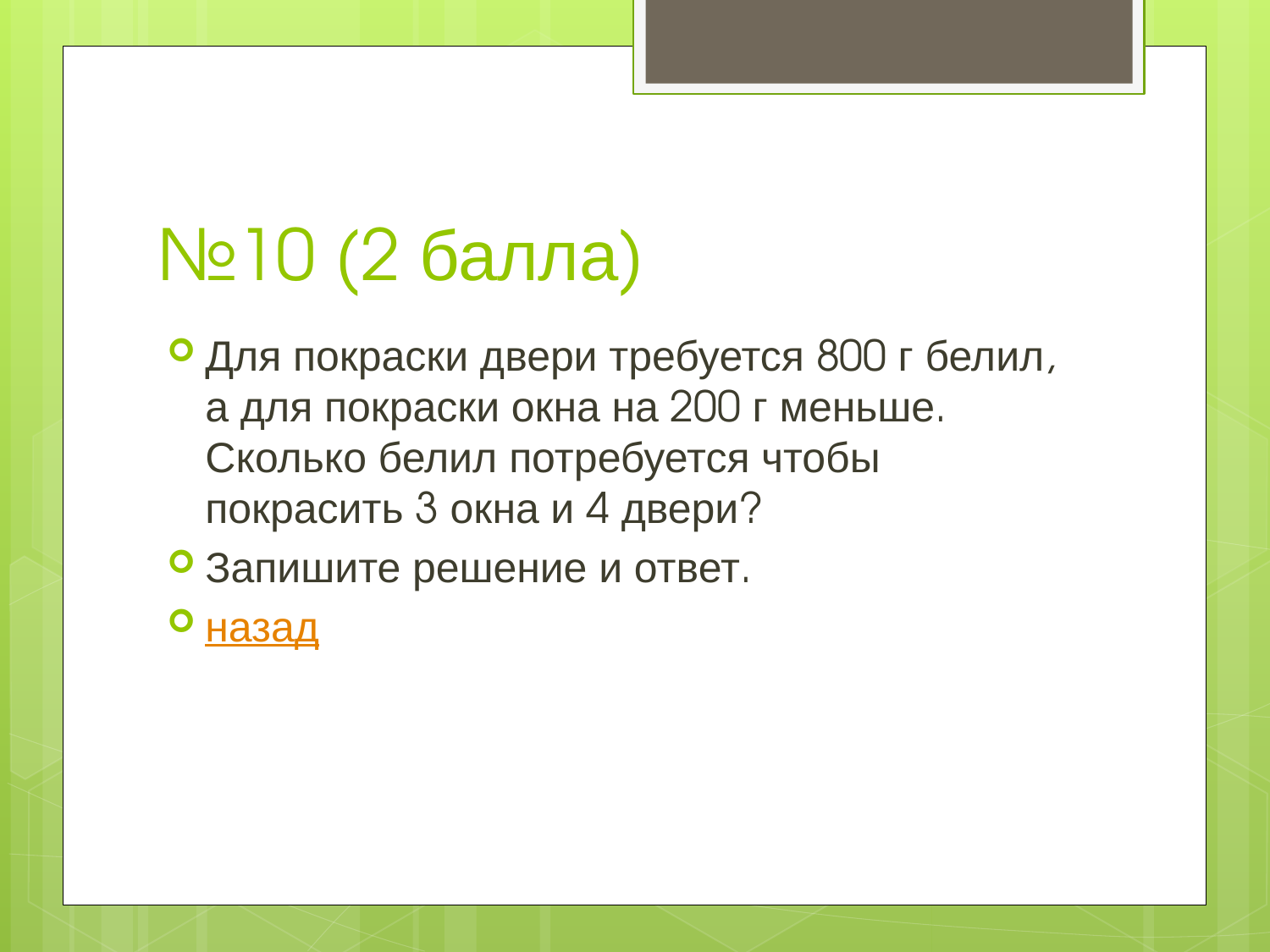

# №10 (2 балла)
Для покраски двери требуется 800 г белил, а для покраски окна на 200 г меньше. Сколько белил потребуется чтобы покрасить 3 окна и 4 двери?
Запишите решение и ответ.
назад